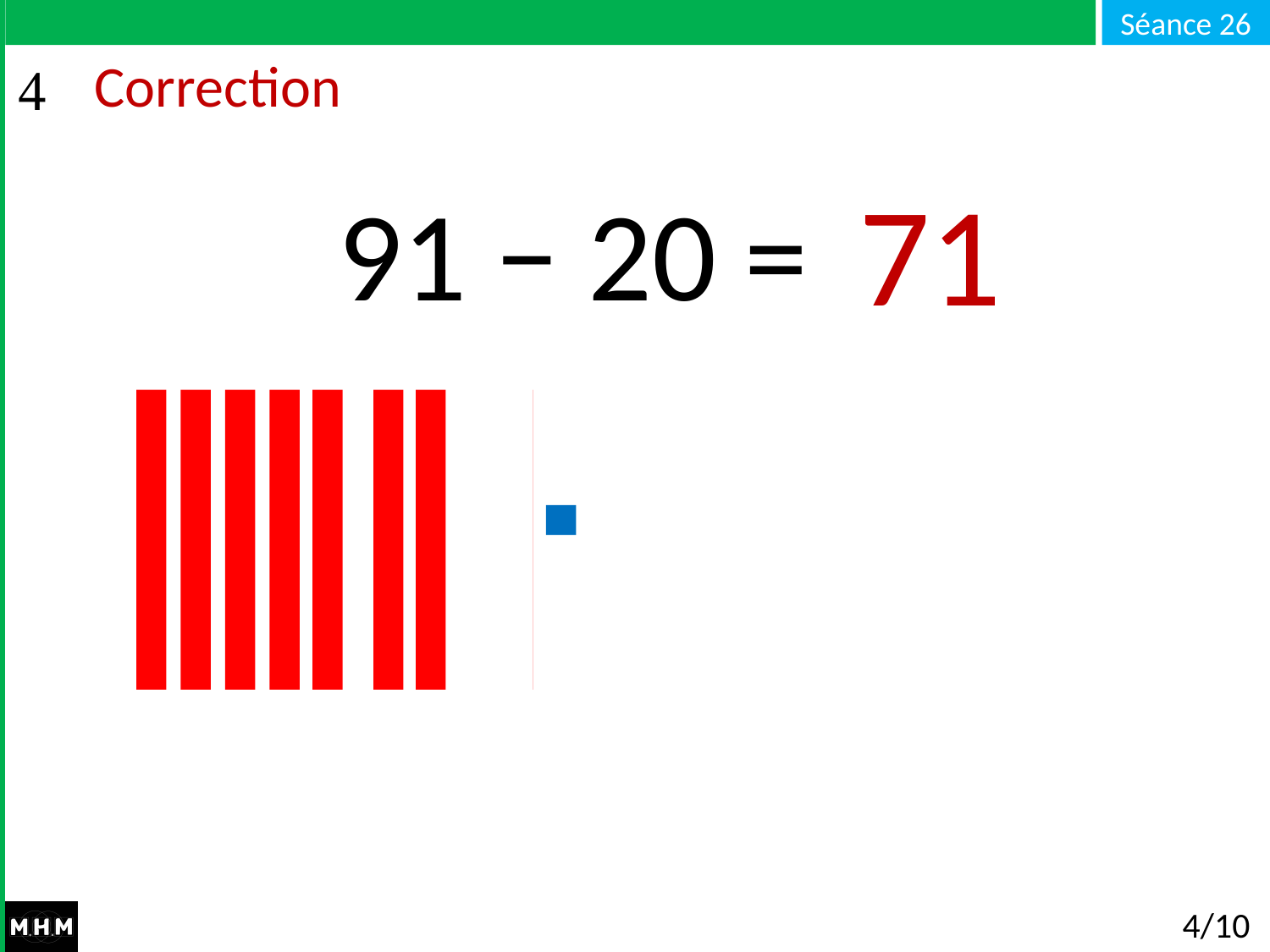

# Correction
71
91 − 20 = …

4/10